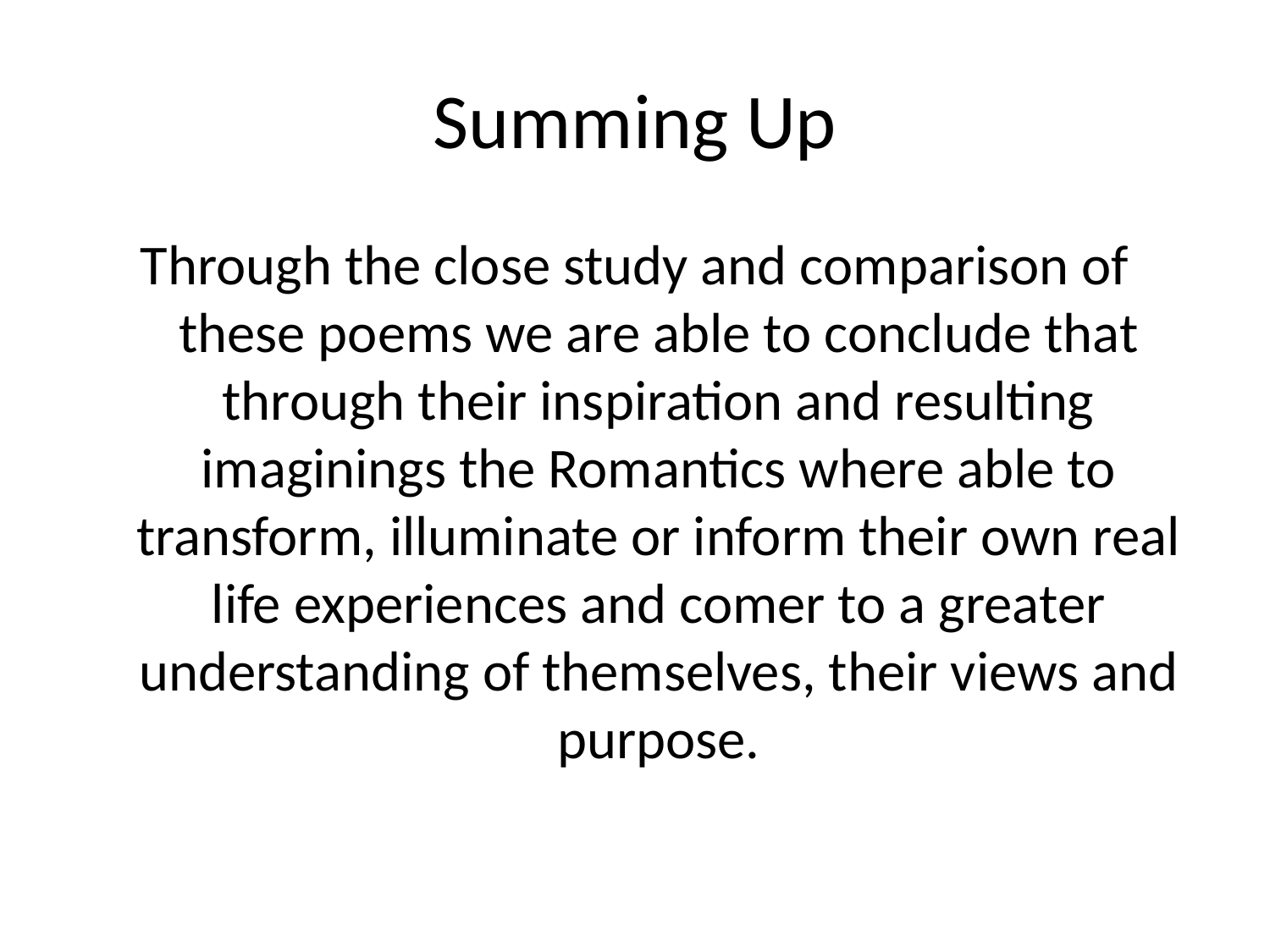

# Summing Up
Through the close study and comparison of these poems we are able to conclude that through their inspiration and resulting imaginings the Romantics where able to transform, illuminate or inform their own real life experiences and comer to a greater understanding of themselves, their views and purpose.